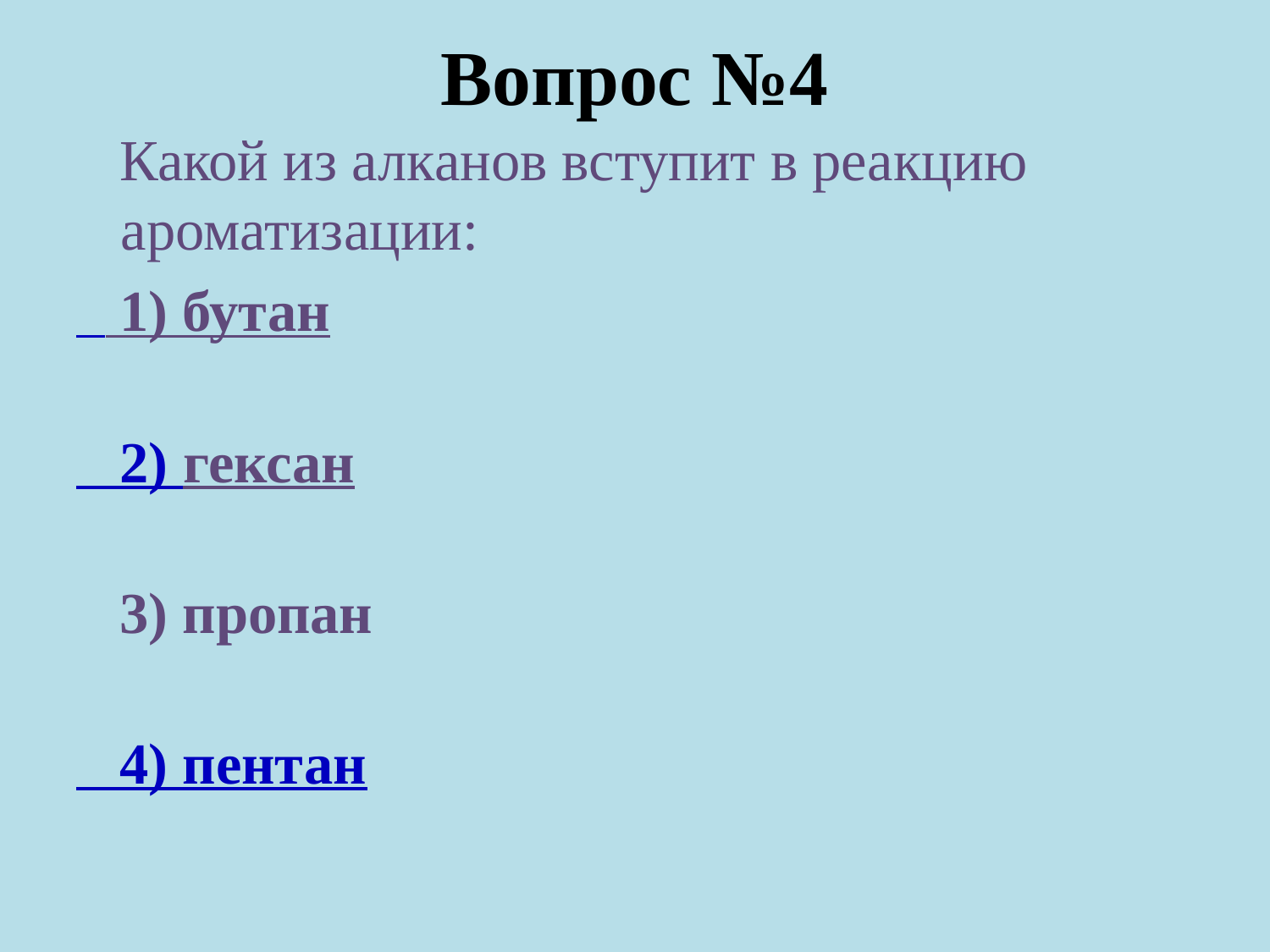

# Вопрос №4
   Какой из алканов вступит в реакцию ароматизации:
   1) бутан
   2) гексан
   3) пропан
   4) пентан